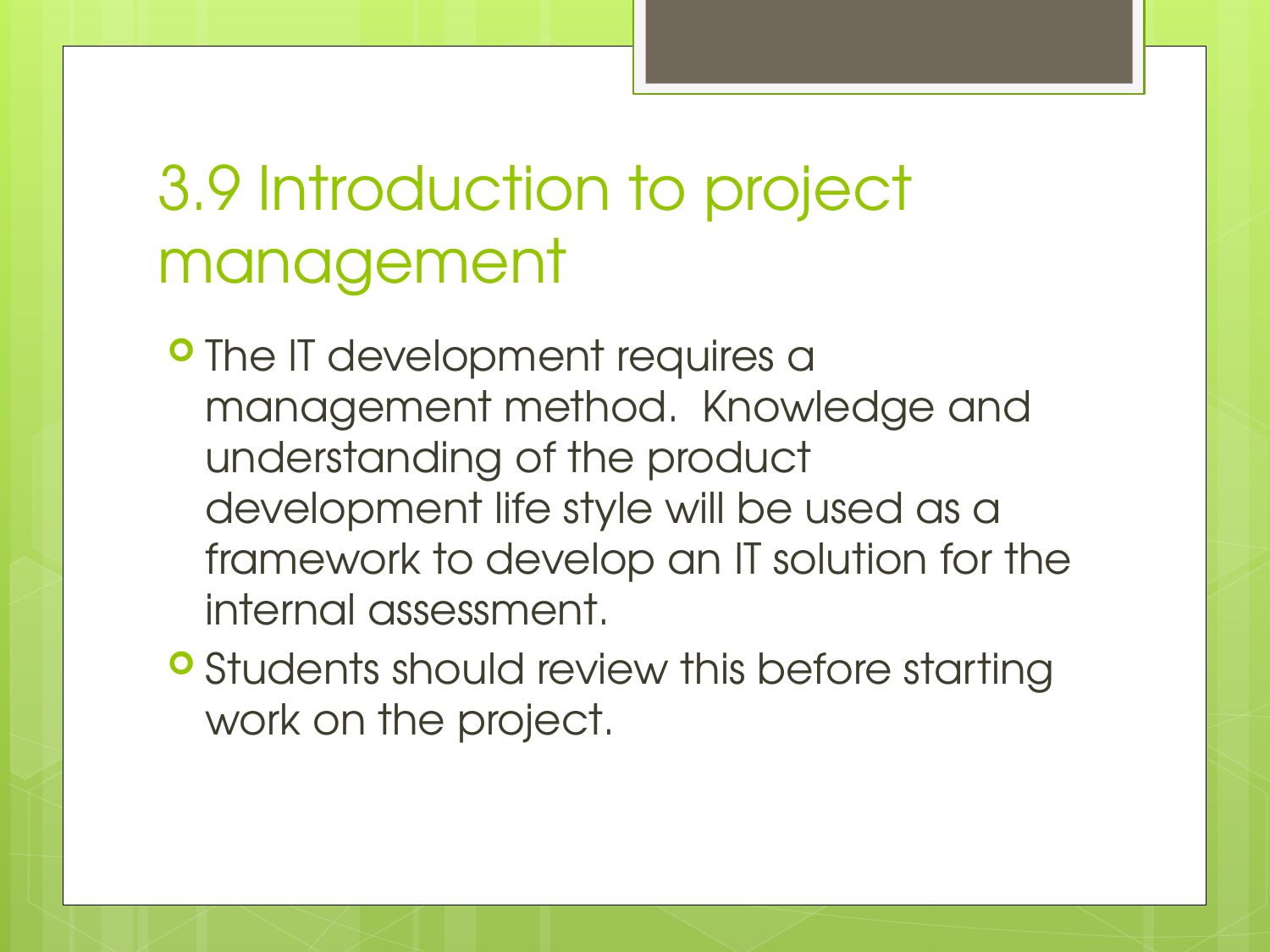

# 3.9 Introduction to project management
The IT development requires a management method.  Knowledge and understanding of the product development life style will be used as a framework to develop an IT solution for the internal assessment.
Students should review this before starting work on the project.